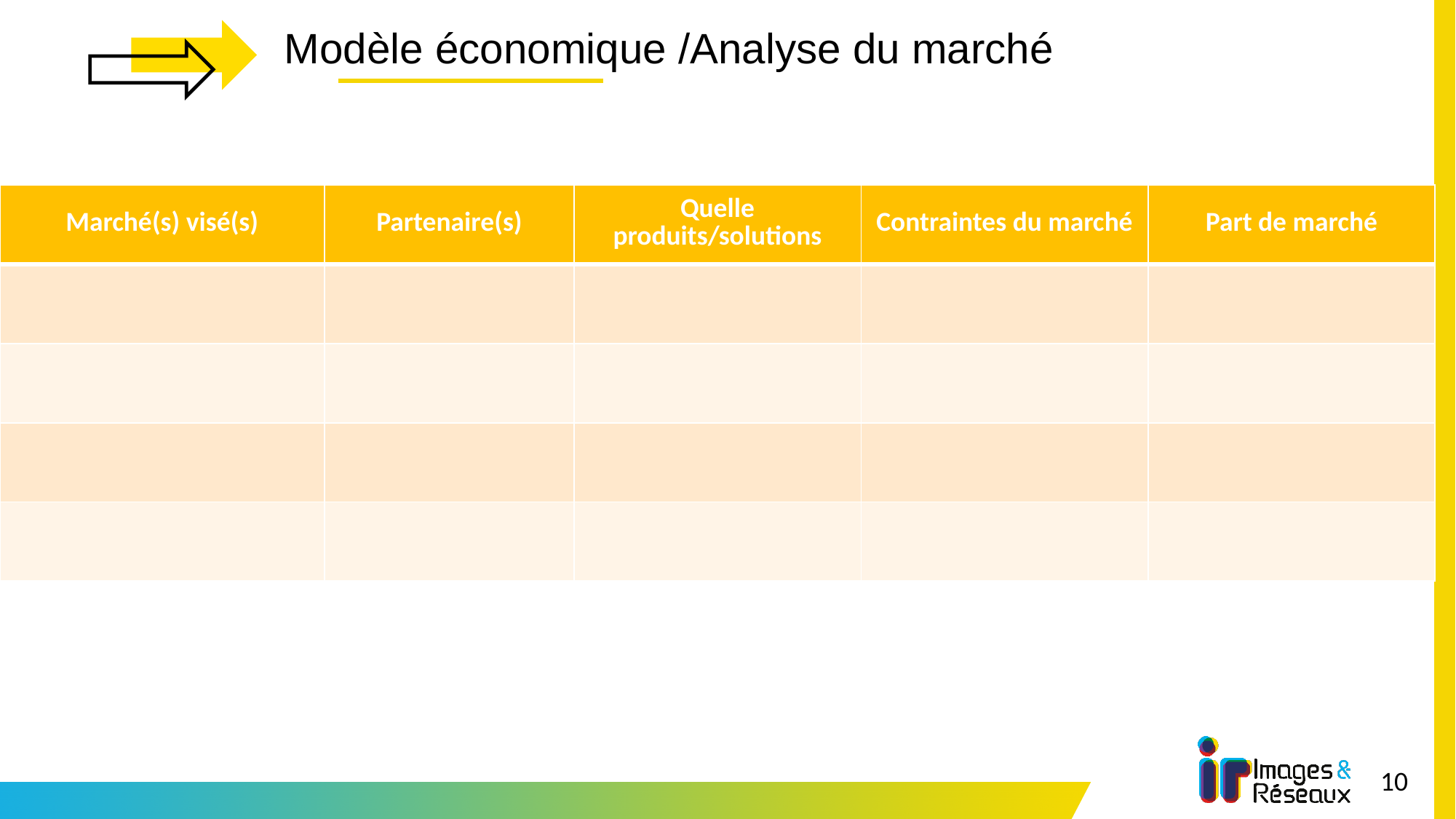

# Modèle économique /Analyse du marché
| Marché(s) visé(s) | Partenaire(s) | Quelle produits/solutions | Contraintes du marché | Part de marché |
| --- | --- | --- | --- | --- |
|  |  |  |  |  |
|  |  |  |  |  |
|  |  |  |  |  |
|  |  |  |  |  |
10